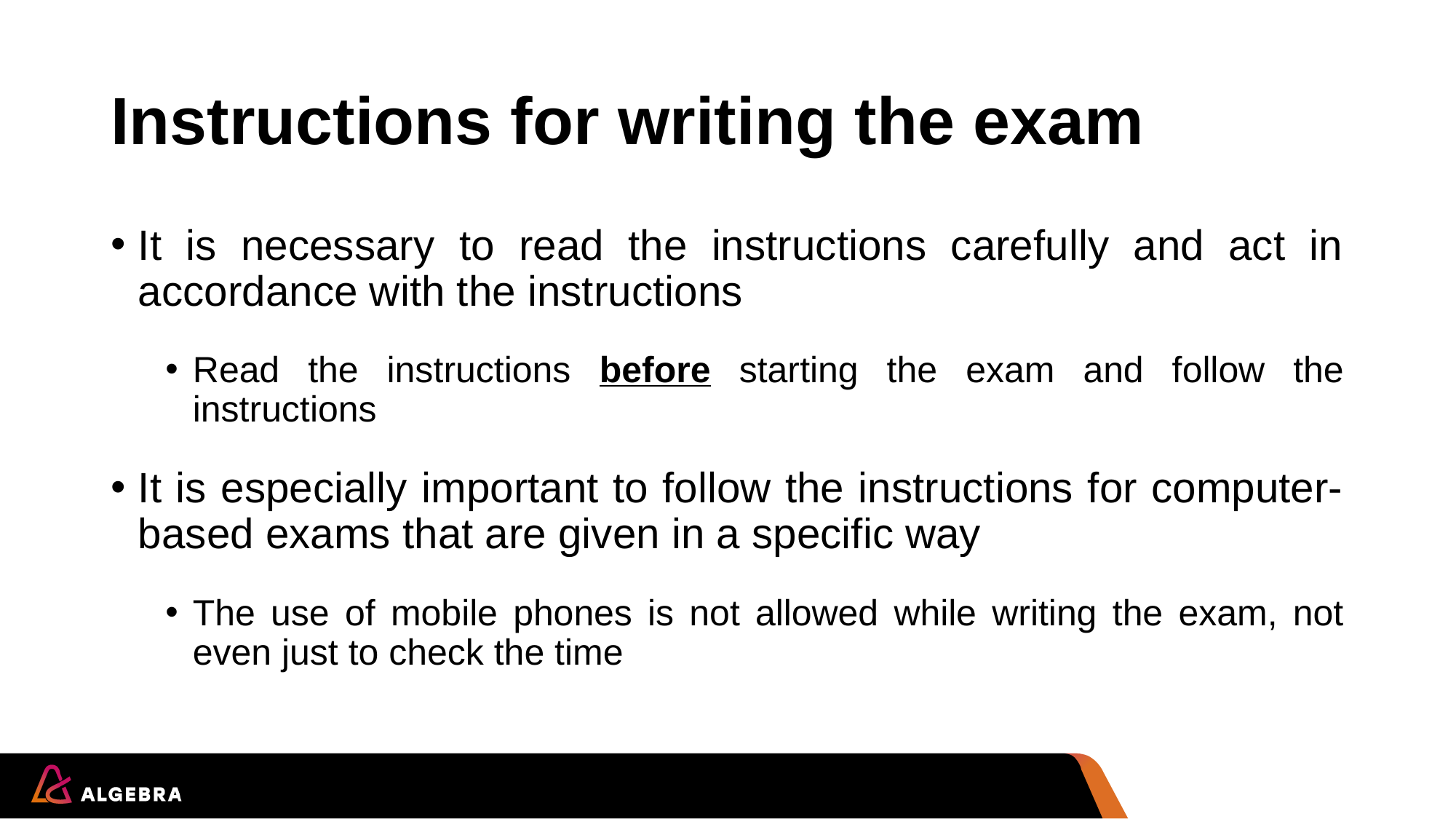

# Instructions for writing the exam
It is necessary to read the instructions carefully and act in accordance with the instructions
Read the instructions before starting the exam and follow the instructions
It is especially important to follow the instructions for computer-based exams that are given in a specific way
The use of mobile phones is not allowed while writing the exam, not even just to check the time